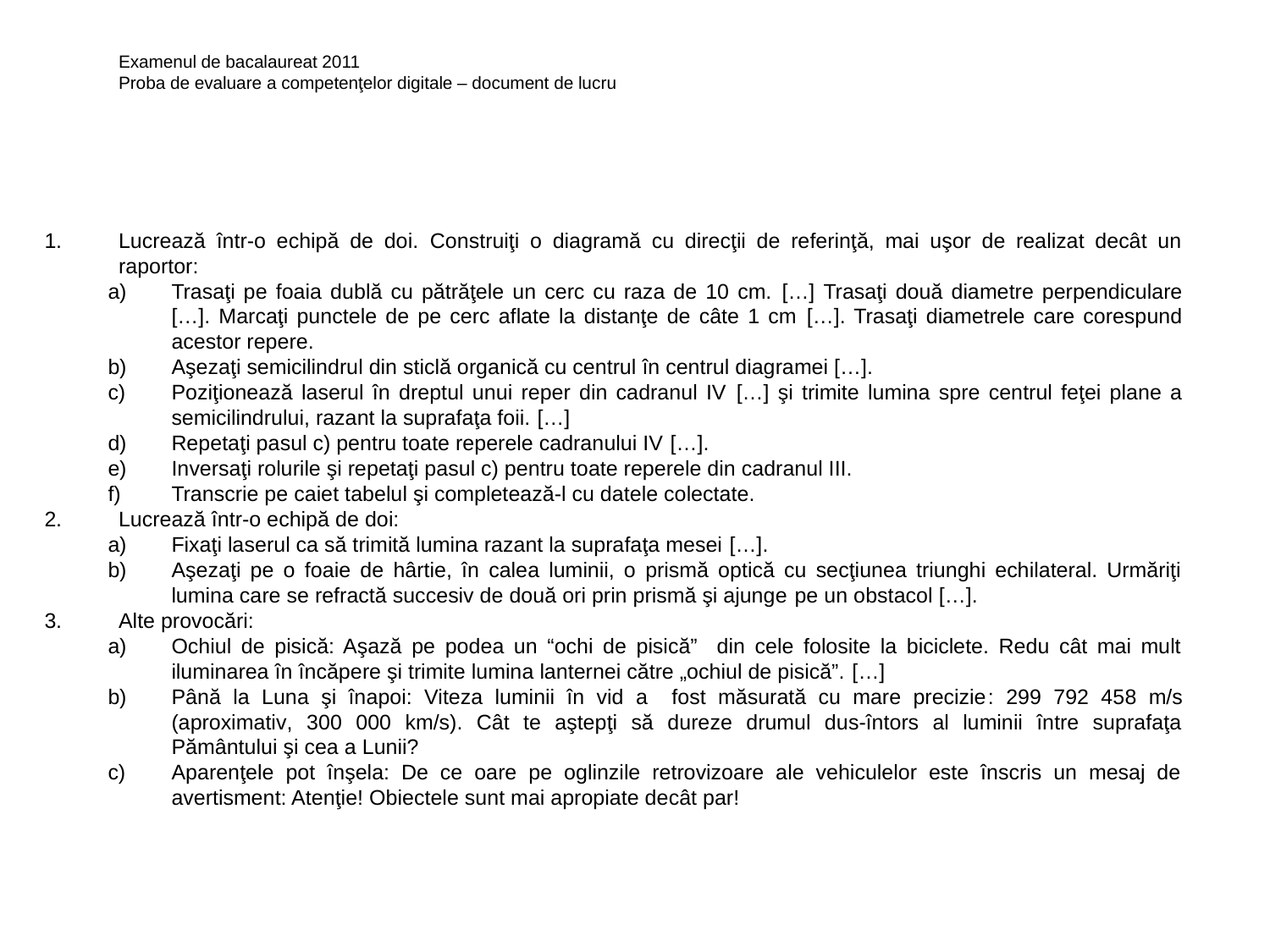

Examenul de bacalaureat 2011
Proba de evaluare a competenţelor digitale – document de lucru
Lucrează într-o echipă de doi. Construiţi o diagramă cu direcţii de referinţă, mai uşor de realizat decât un raportor:
Trasaţi pe foaia dublă cu pătrăţele un cerc cu raza de 10 cm. […] Trasaţi două diametre perpendiculare […]. Marcaţi punctele de pe cerc aflate la distanţe de câte 1 cm […]. Trasaţi diametrele care corespund acestor repere.
Aşezaţi semicilindrul din sticlă organică cu centrul în centrul diagramei […].
Poziţionează laserul în dreptul unui reper din cadranul IV […] şi trimite lumina spre centrul feţei plane a semicilindrului, razant la suprafaţa foii. […]
Repetaţi pasul c) pentru toate reperele cadranului IV […].
Inversaţi rolurile şi repetaţi pasul c) pentru toate reperele din cadranul III.
Transcrie pe caiet tabelul şi completează-l cu datele colectate.
Lucrează într-o echipă de doi:
Fixaţi laserul ca să trimită lumina razant la suprafaţa mesei […].
Aşezaţi pe o foaie de hârtie, în calea luminii, o prismă optică cu secţiunea triunghi echilateral. Urmăriţi lumina care se refractă succesiv de două ori prin prismă şi ajunge pe un obstacol […].
Alte provocări:
Ochiul de pisică: Aşază pe podea un “ochi de pisică”  din cele folosite la biciclete. Redu cât mai mult iluminarea în încăpere şi trimite lumina lanternei către „ochiul de pisică”. […]
Până la Luna şi înapoi: Viteza luminii în vid a  fost măsurată cu mare precizie: 299 792 458 m/s (aproximativ, 300 000 km/s). Cât te aştepţi să dureze drumul dus-întors al luminii între suprafaţa Pământului şi cea a Lunii?
Aparenţele pot înşela: De ce oare pe oglinzile retrovizoare ale vehiculelor este înscris un mesaj de avertisment: Atenţie! Obiectele sunt mai apropiate decât par!